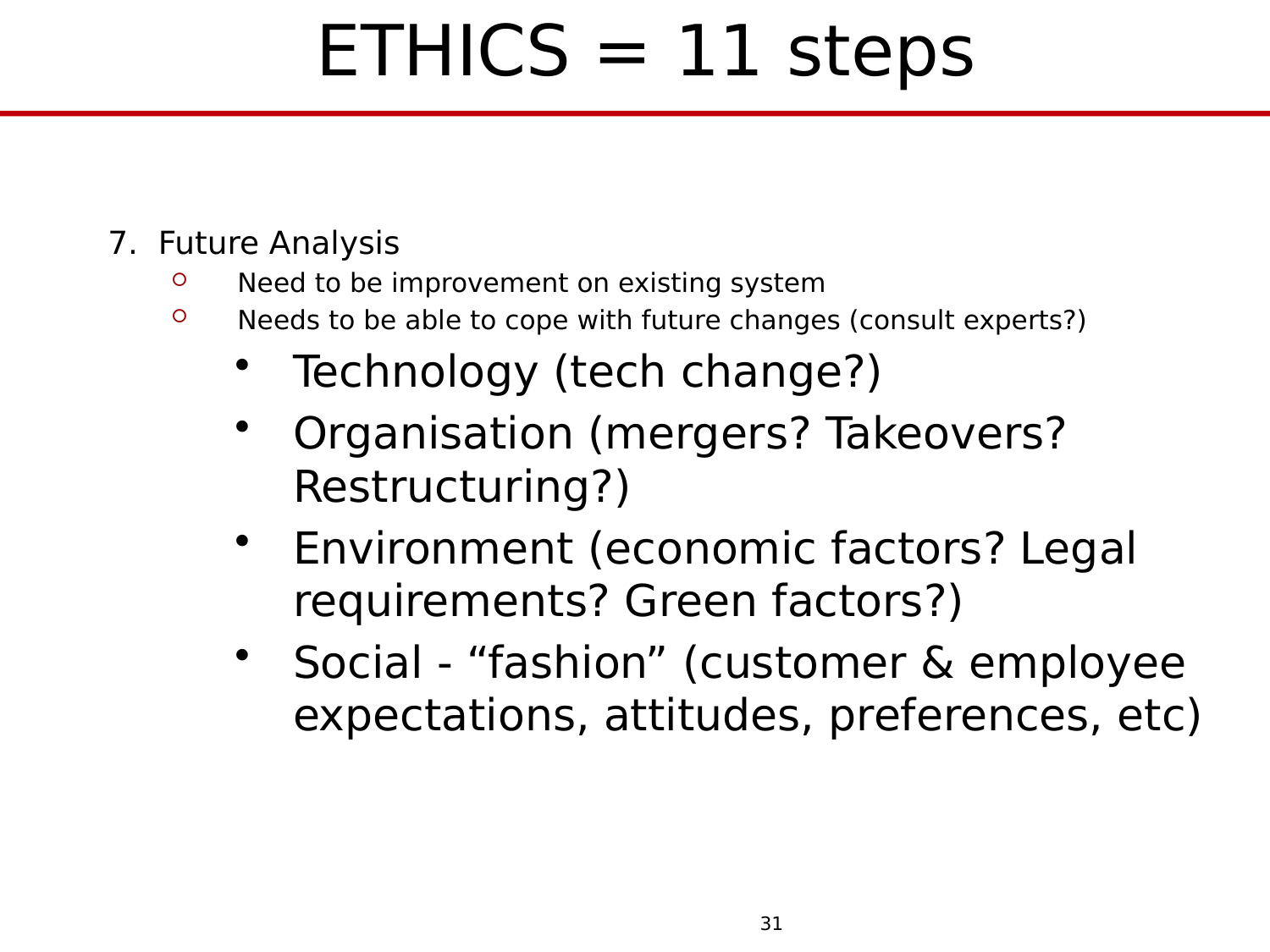

# ETHICS = 11 steps
7.  Future Analysis
Need to be improvement on existing system
Needs to be able to cope with future changes (consult experts?)
Technology (tech change?)
Organisation (mergers? Takeovers? Restructuring?)
Environment (economic factors? Legal requirements? Green factors?)
Social - “fashion” (customer & employee expectations, attitudes, preferences, etc)
31